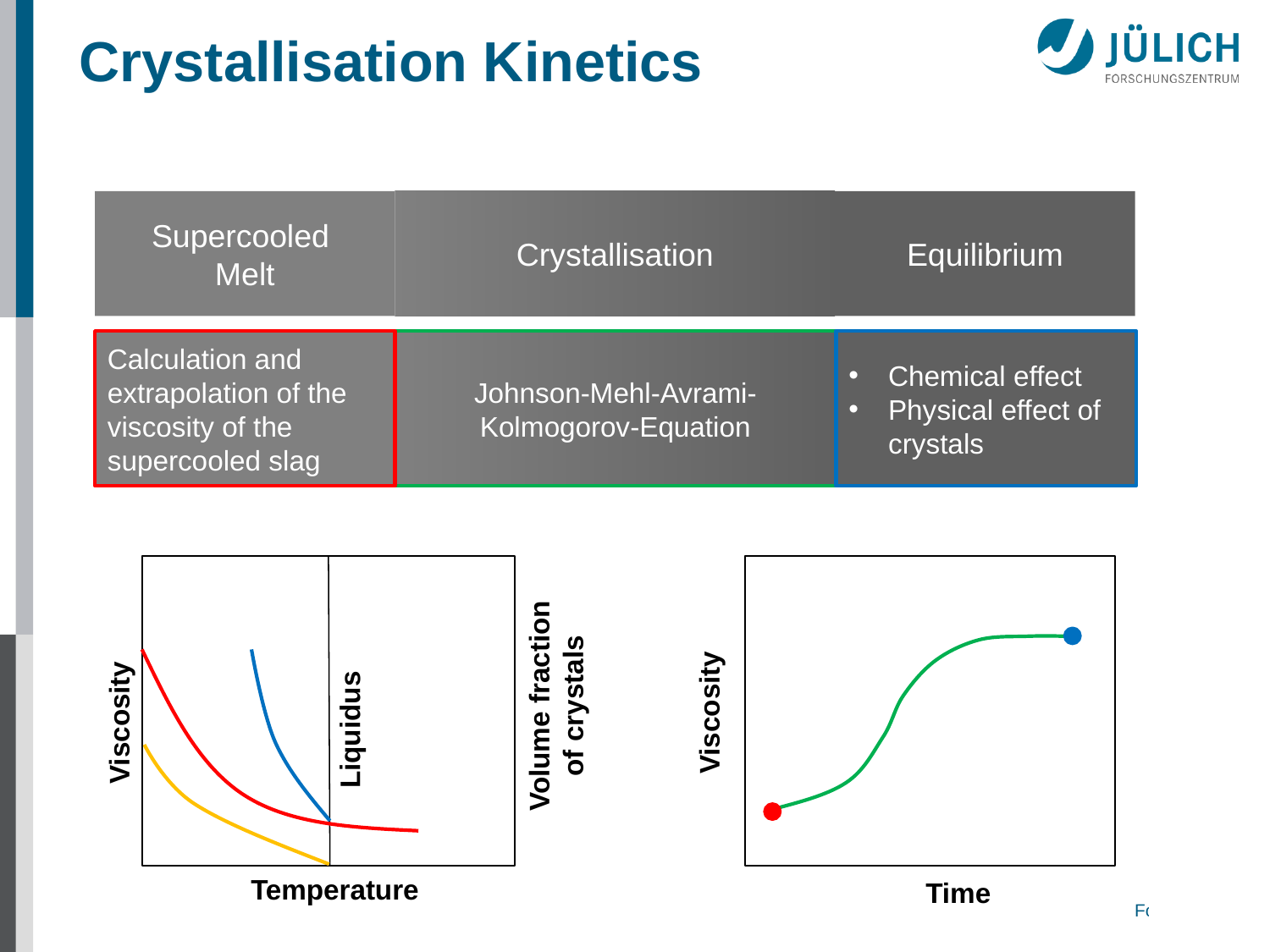

# Crystallisation Kinetics
Supercooled
Melt
Crystallisation
Equilibrium
Calculation and extrapolation of the viscosity of the supercooled slag
Johnson-Mehl-Avrami-Kolmogorov-Equation
Chemical effect
Physical effect of crystals

Volume fraction of crystals
Viscosity
Viscosity
Liquidus

Temperature
Time